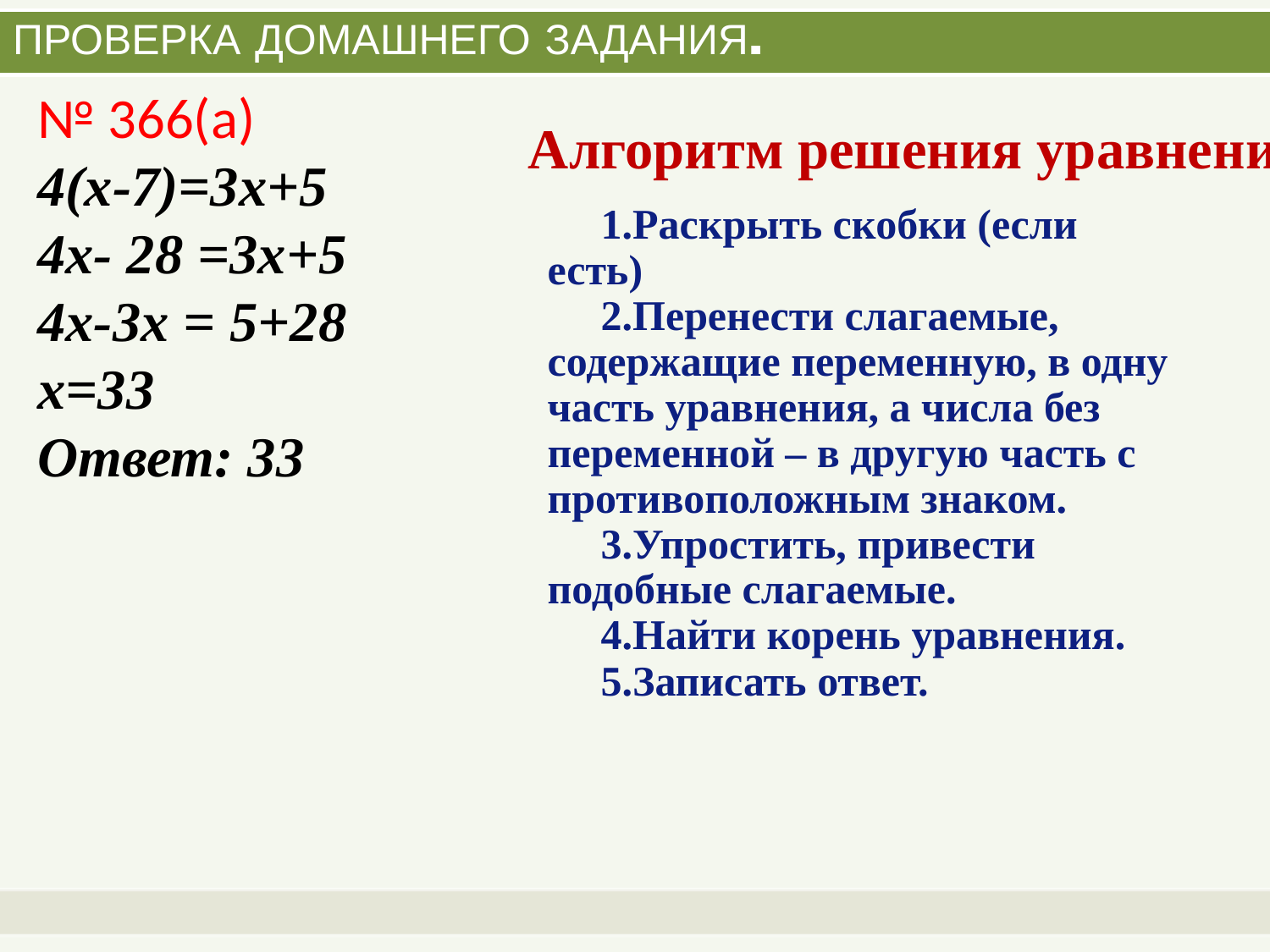

# ПРОВЕРКА ДОМАШНЕГО ЗАДАНИЯ.

№ 366(а)
4(х-7)=3х+5
4х- 28 =3х+5
4х-3х = 5+28
х=33
Ответ: 33
Алгоритм решения уравнения
Раскрыть скобки (если есть)
Перенести слагаемые, содержащие переменную, в одну часть уравнения, а числа без переменной – в другую часть с противоположным знаком.
Упростить, привести подобные слагаемые.
Найти корень уравнения.
Записать ответ.